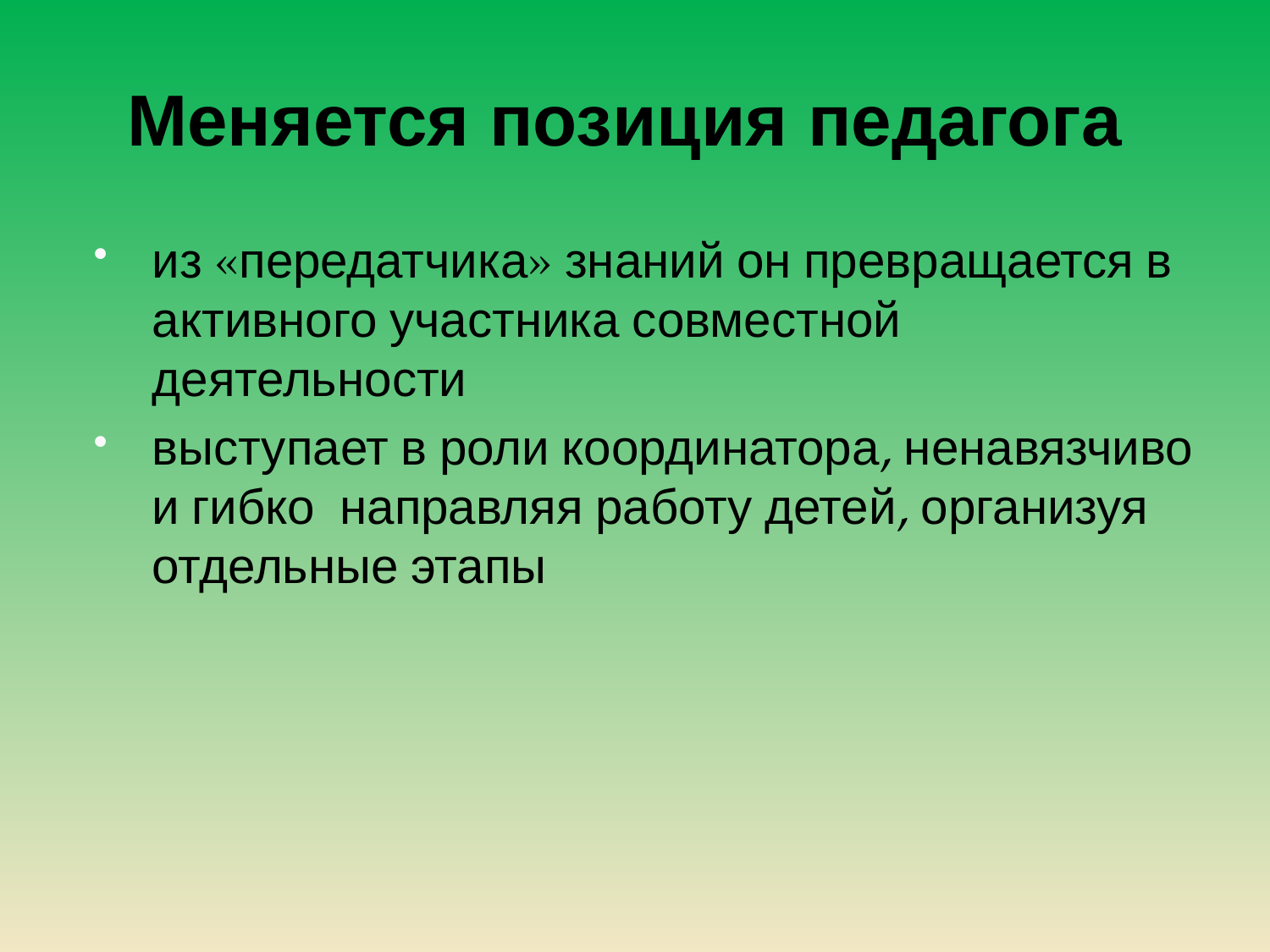

# Меняется позиция педагога
из «передатчика» знаний он превращается в активного участника совместной деятельности
выступает в роли координатора, ненавязчиво и гибко  направляя работу детей, организуя отдельные этапы